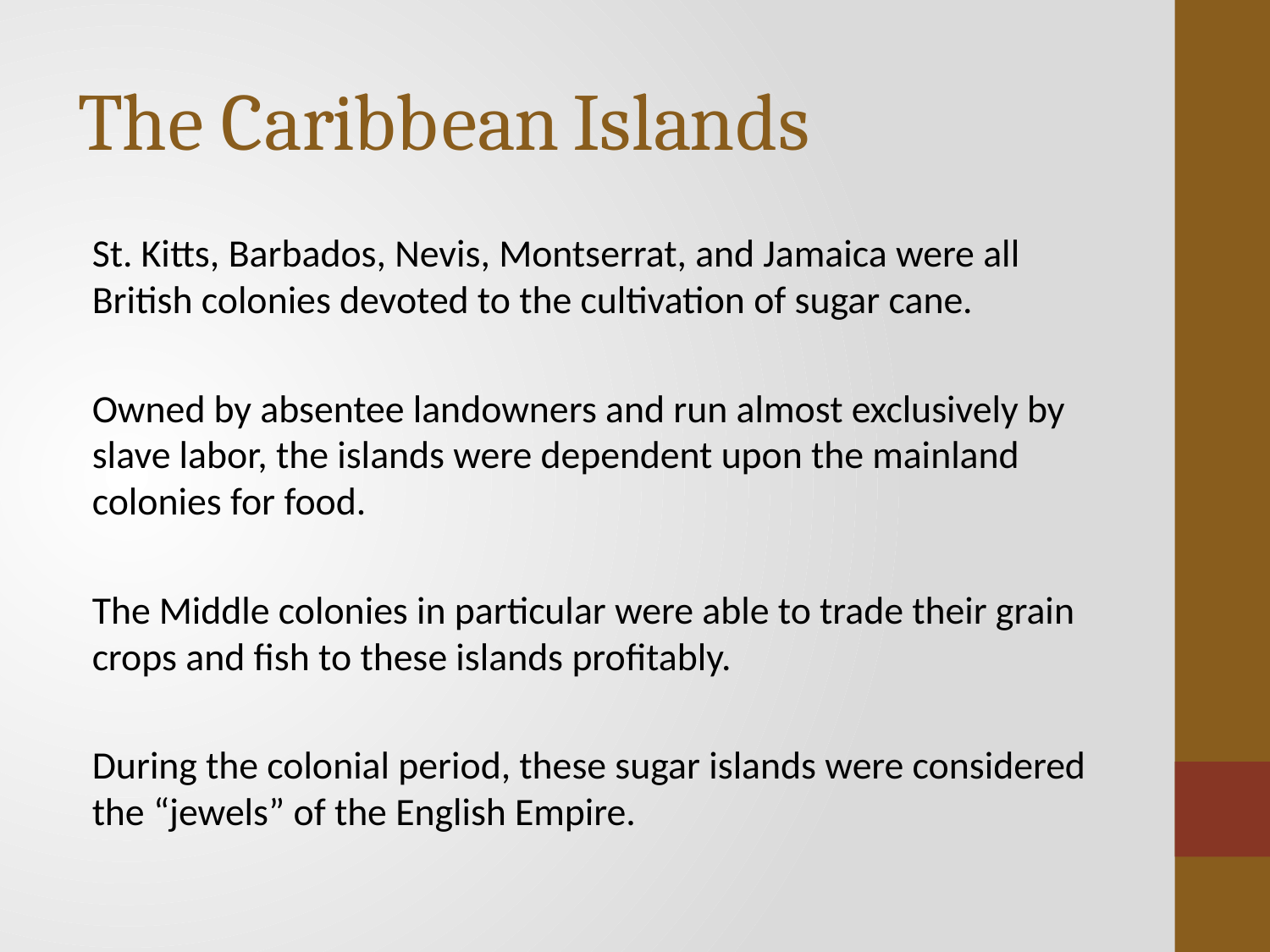

# The Caribbean Islands
St. Kitts, Barbados, Nevis, Montserrat, and Jamaica were all British colonies devoted to the cultivation of sugar cane.

Owned by absentee landowners and run almost exclusively by slave labor, the islands were dependent upon the mainland colonies for food.

The Middle colonies in particular were able to trade their grain crops and fish to these islands profitably.

During the colonial period, these sugar islands were considered the “jewels” of the English Empire.